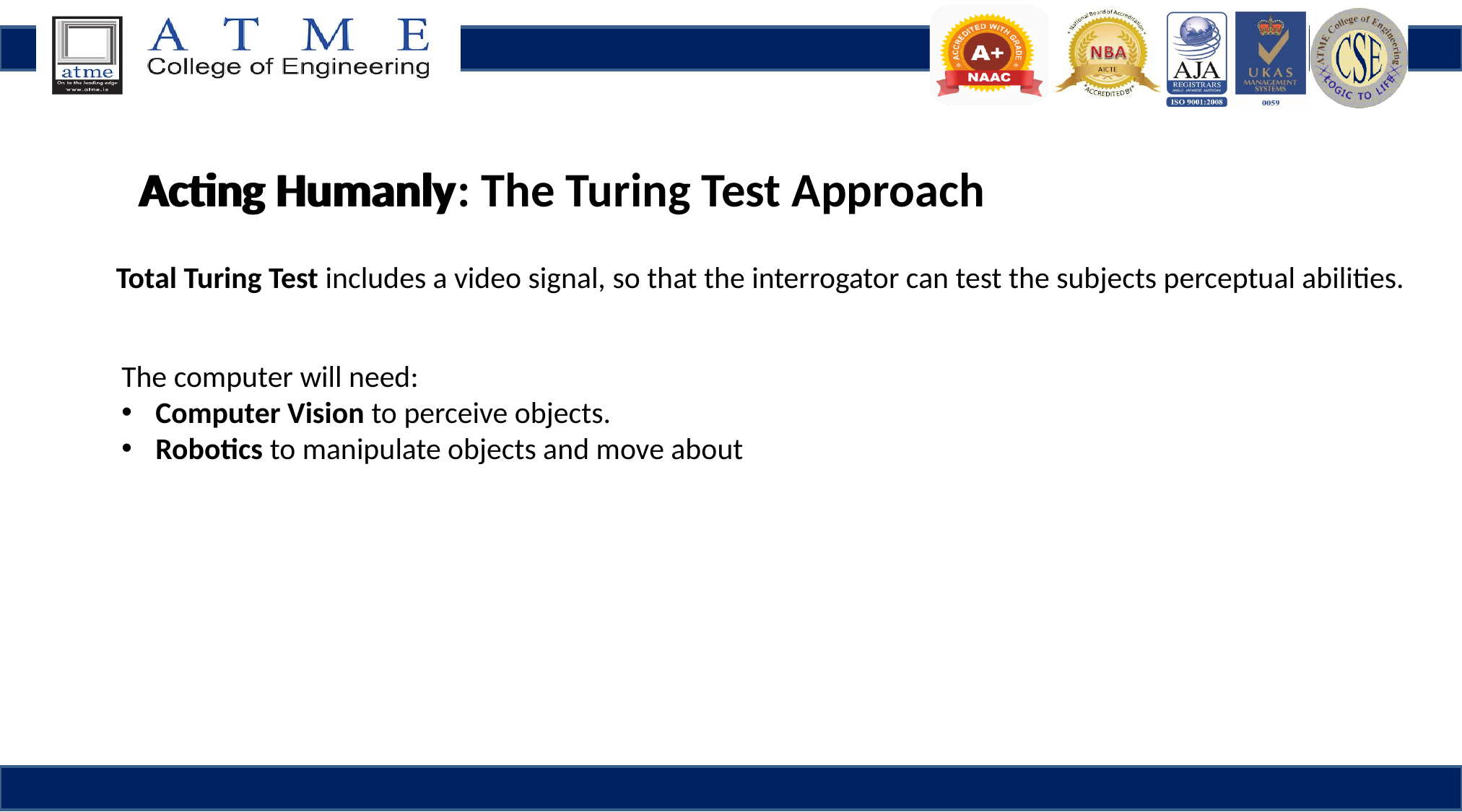

Acting Humanly
Acting Humanly: The Turing Test Approach
Total Turing Test includes a video signal, so that the interrogator can test the subjects perceptual abilities.
The computer will need:
Computer Vision to perceive objects.
Robotics to manipulate objects and move about